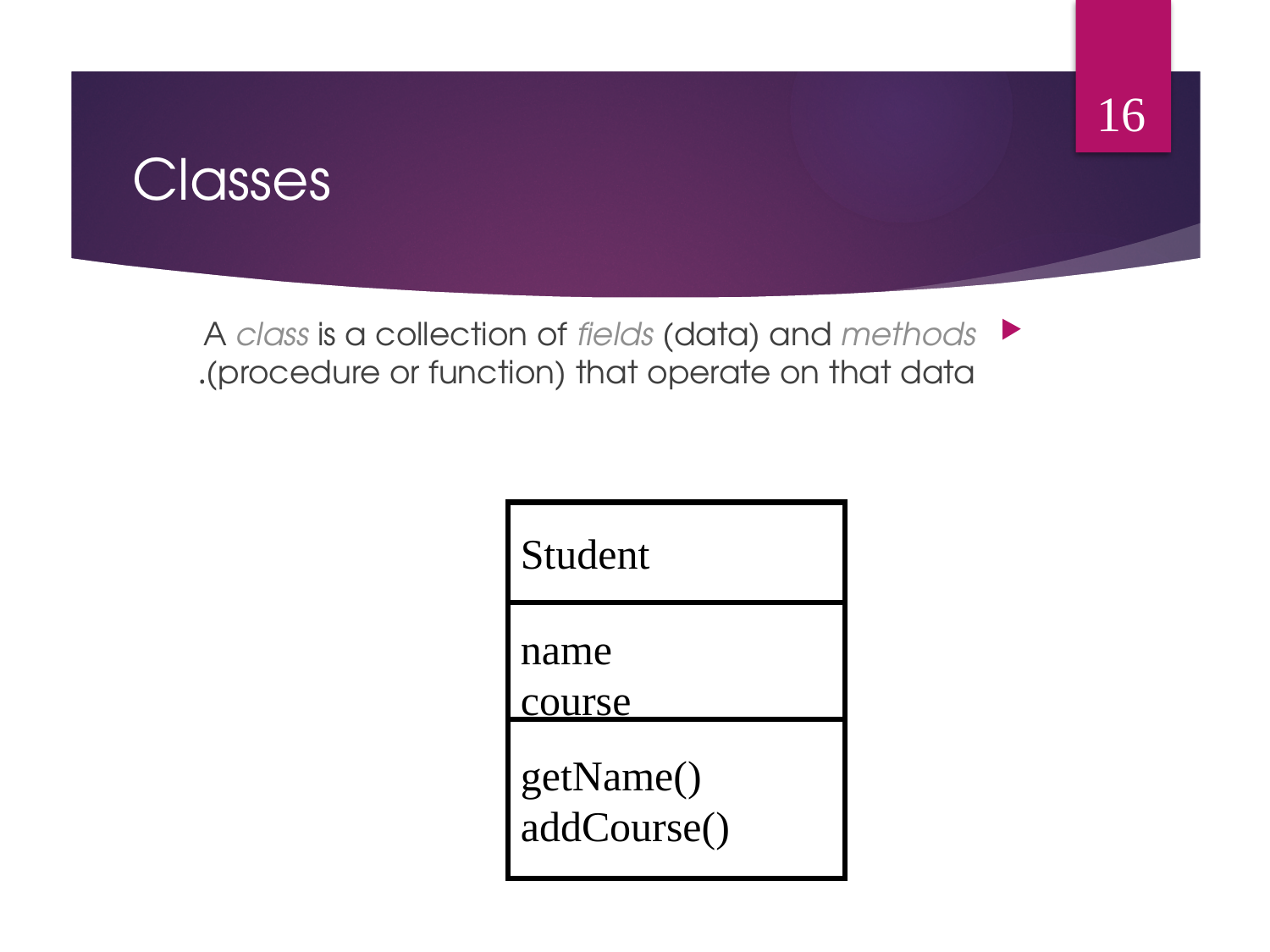

16
# Classes
A class is a collection of fields (data) and methods (procedure or function) that operate on that data.
Student

name
course

getName()
addCourse()